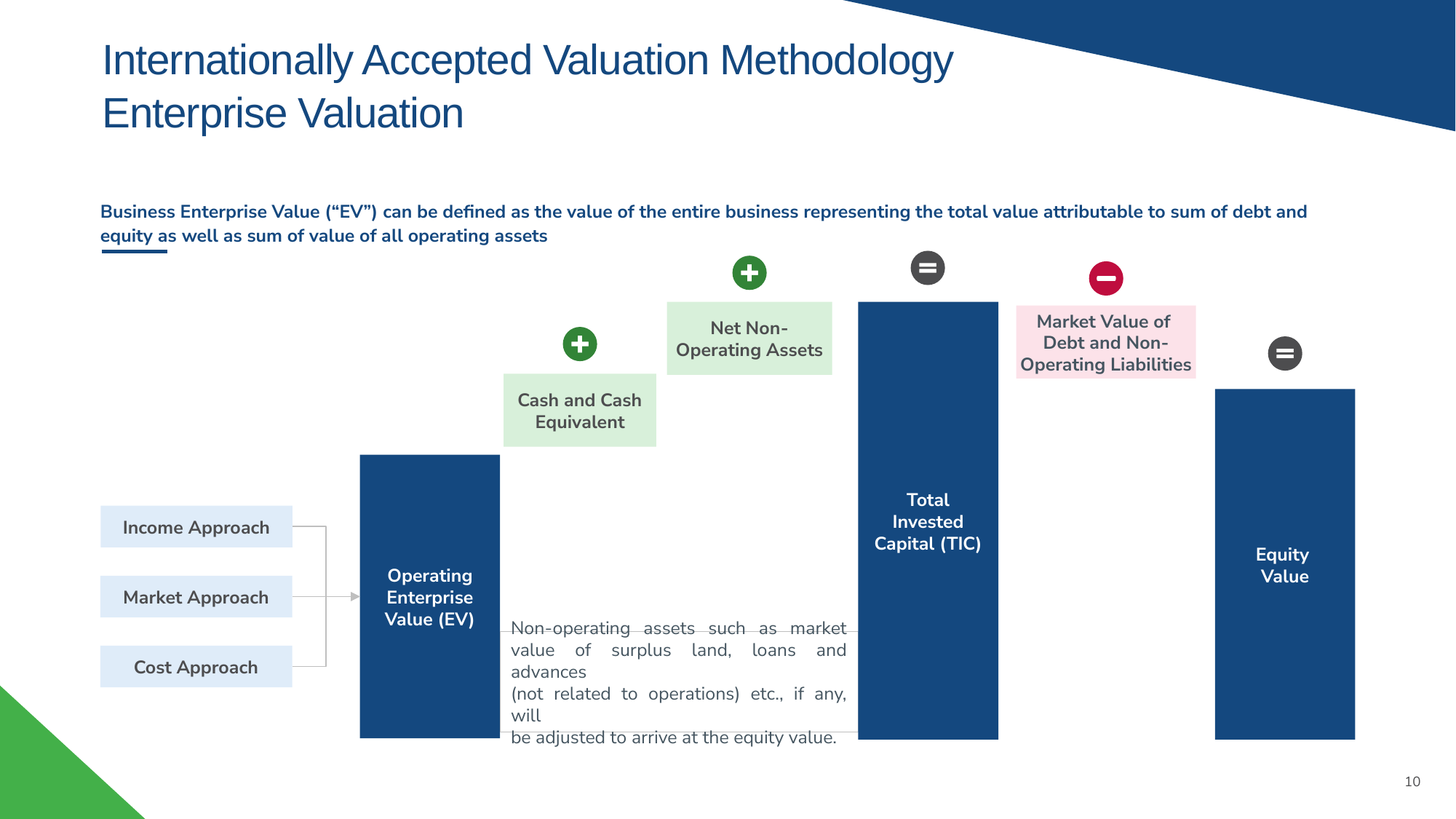

Internationally Accepted Valuation Methodology
# Enterprise Valuation
Business Enterprise Value (“EV”) can be defined as the value of the entire business representing the total value attributable to sum of debt and equity as well as sum of value of all operating assets

Net Non-
Operating Assets
Total Invested Capital (TIC)
Market Value of
Debt and Non-Operating Liabilities

Cash and Cash Equivalent
Equity
Value
Non-operating assets such as market value of surplus land, loans and advances
(not related to operations) etc., if any, will
be adjusted to arrive at the equity value.
Operating Enterprise Value (EV)
Income Approach
Market Approach
Cost Approach
10